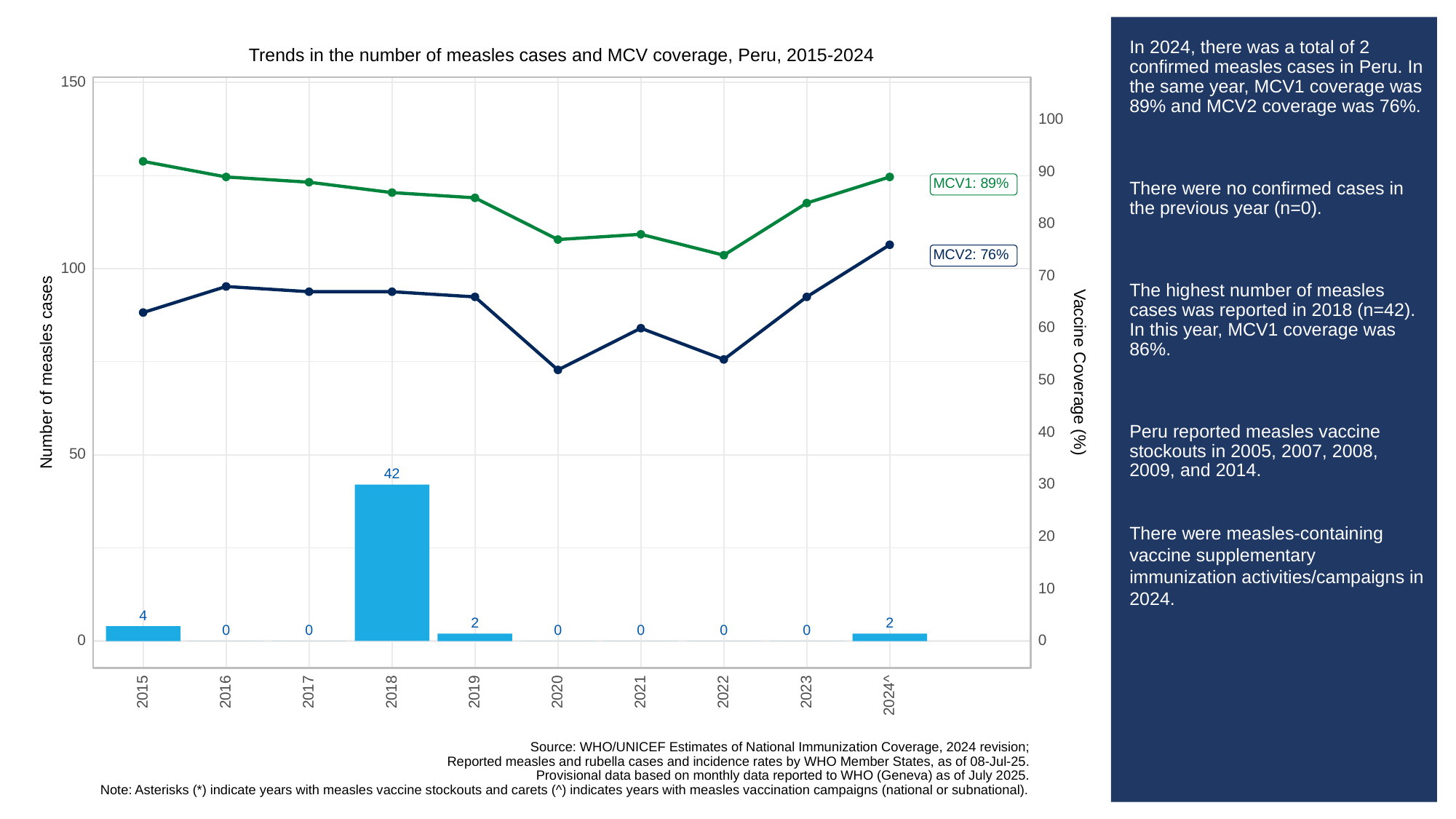

# In 2024, there was a total of 2 confirmed measles cases in Peru. In the same year, MCV1 coverage was 89% and MCV2 coverage was 76%.

There were no confirmed cases in the previous year (n=0).

The highest number of measles cases was reported in 2018 (n=42). In this year, MCV1 coverage was 86%.

Peru reported measles vaccine stockouts in 2005, 2007, 2008, 2009, and 2014.

There were measles-containing vaccine supplementary immunization activities/campaigns in 2024.

Trends in the number of measles cases and MCV coverage, Peru, 2015-2024
150

100

90

MCV1: 89%

80

MCV2: 76%

100

70

60

Vaccine Coverage (%)

Number of measles cases
50
40
50

42
30

20

10
4
2
2
0
0
0
0
0
0

0
0

2023
2015
2016
2017
2018
2019
2020
2021
2022
2024^
Source: WHO/UNICEF Estimates of National Immunization Coverage, 2024 revision;
Reported measles and rubella cases and incidence rates by WHO Member States, as of 08-Jul-25.
Provisional data based on monthly data reported to WHO (Geneva) as of July 2025.
Note: Asterisks (*) indicate years with measles vaccine stockouts and carets (^) indicates years with measles vaccination campaigns (national or subnational).